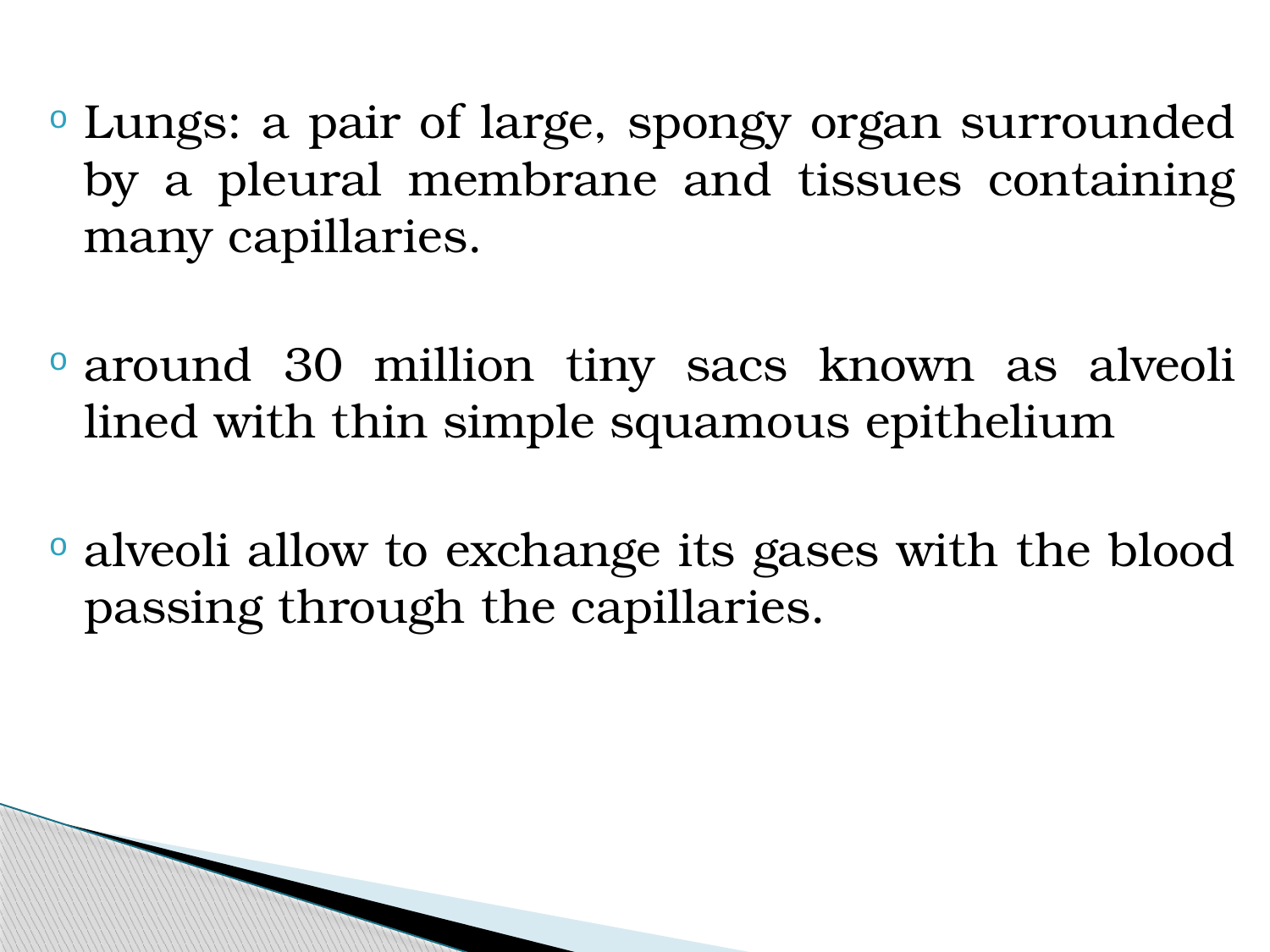

Lungs: a pair of large, spongy organ surrounded by a pleural membrane and tissues containing many capillaries.

around 30 million tiny sacs known as alveoli lined with thin simple squamous epithelium

alveoli allow to exchange its gases with the blood passing through the capillaries.